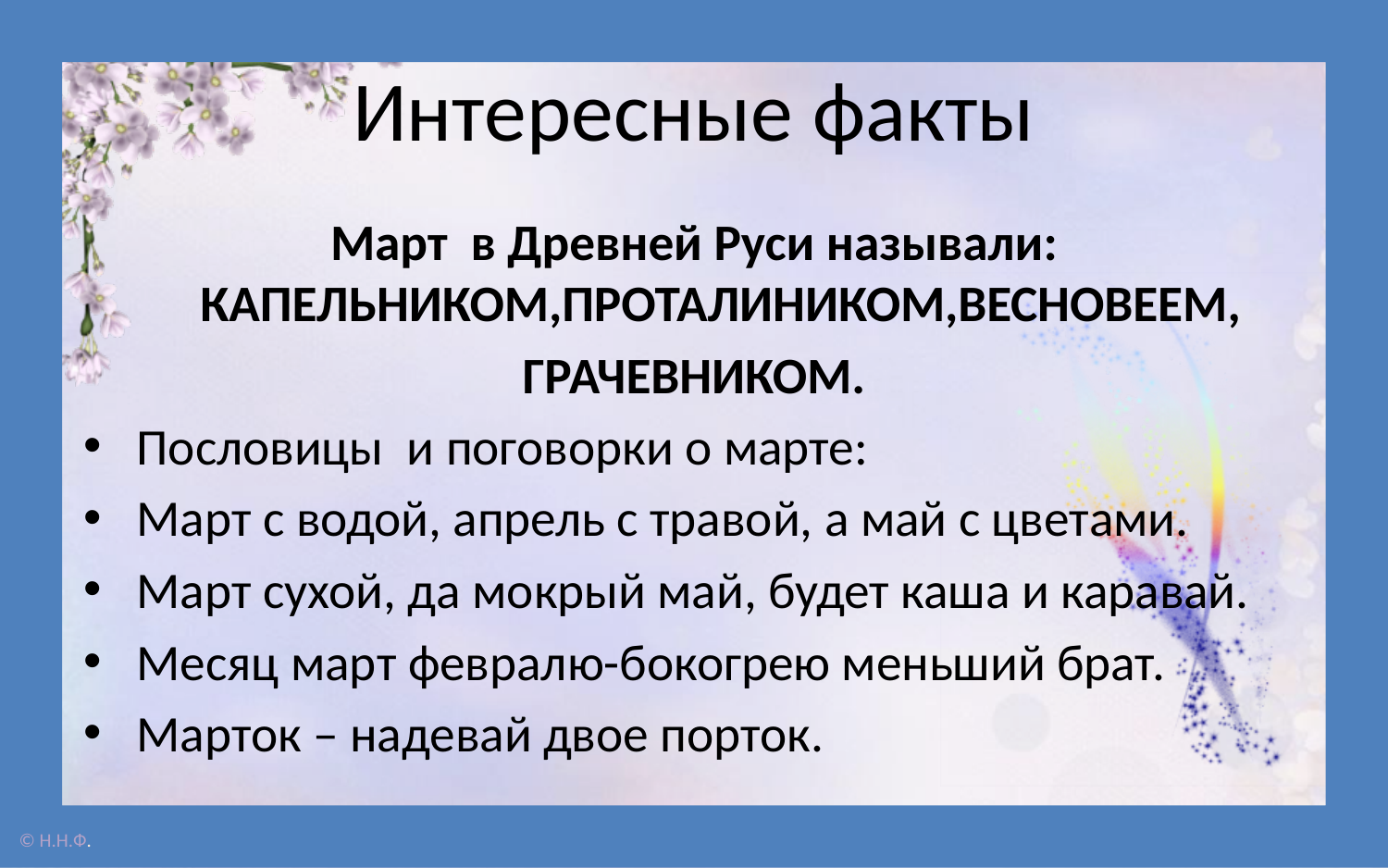

# Интересные факты
Март  в Древней Руси называли: КАПЕЛЬНИКОМ,ПРОТАЛИНИКОМ,ВЕСНОВЕЕМ,
ГРАЧЕВНИКОМ.
Пословицы  и поговорки о марте:
Март с водой, апрель с травой, а май с цветами.
Март сухой, да мокрый май, будет каша и каравай.
Месяц март февралю-бокогрею меньший брат.
Марток – надевай двое порток.